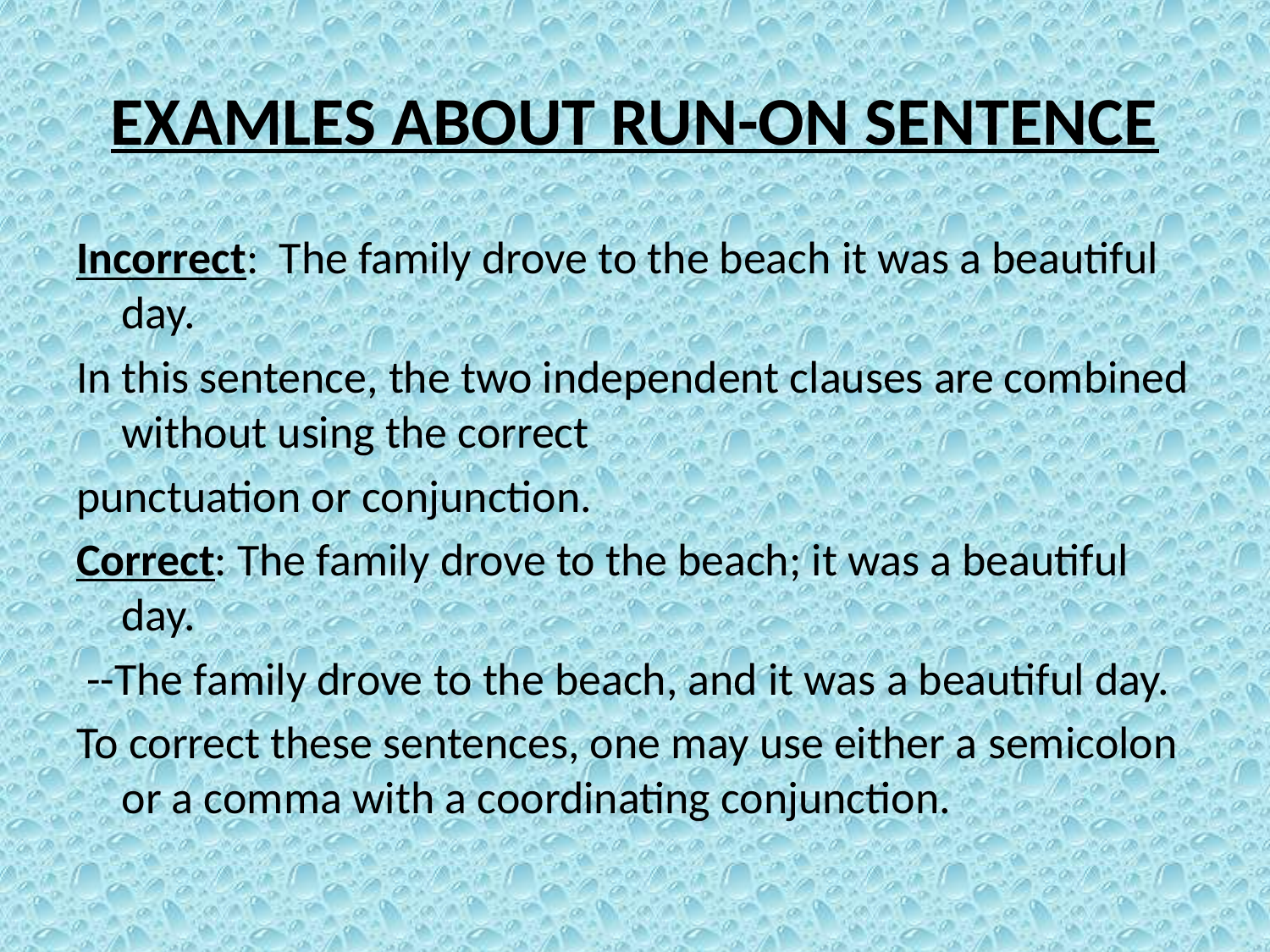

# EXAMLES ABOUT RUN-ON SENTENCE
Incorrect:  The family drove to the beach it was a beautiful day.
In this sentence, the two independent clauses are combined without using the correct
punctuation or conjunction.
Correct: The family drove to the beach; it was a beautiful day.
 --The family drove to the beach, and it was a beautiful day.
To correct these sentences, one may use either a semicolon or a comma with a coordinating conjunction.